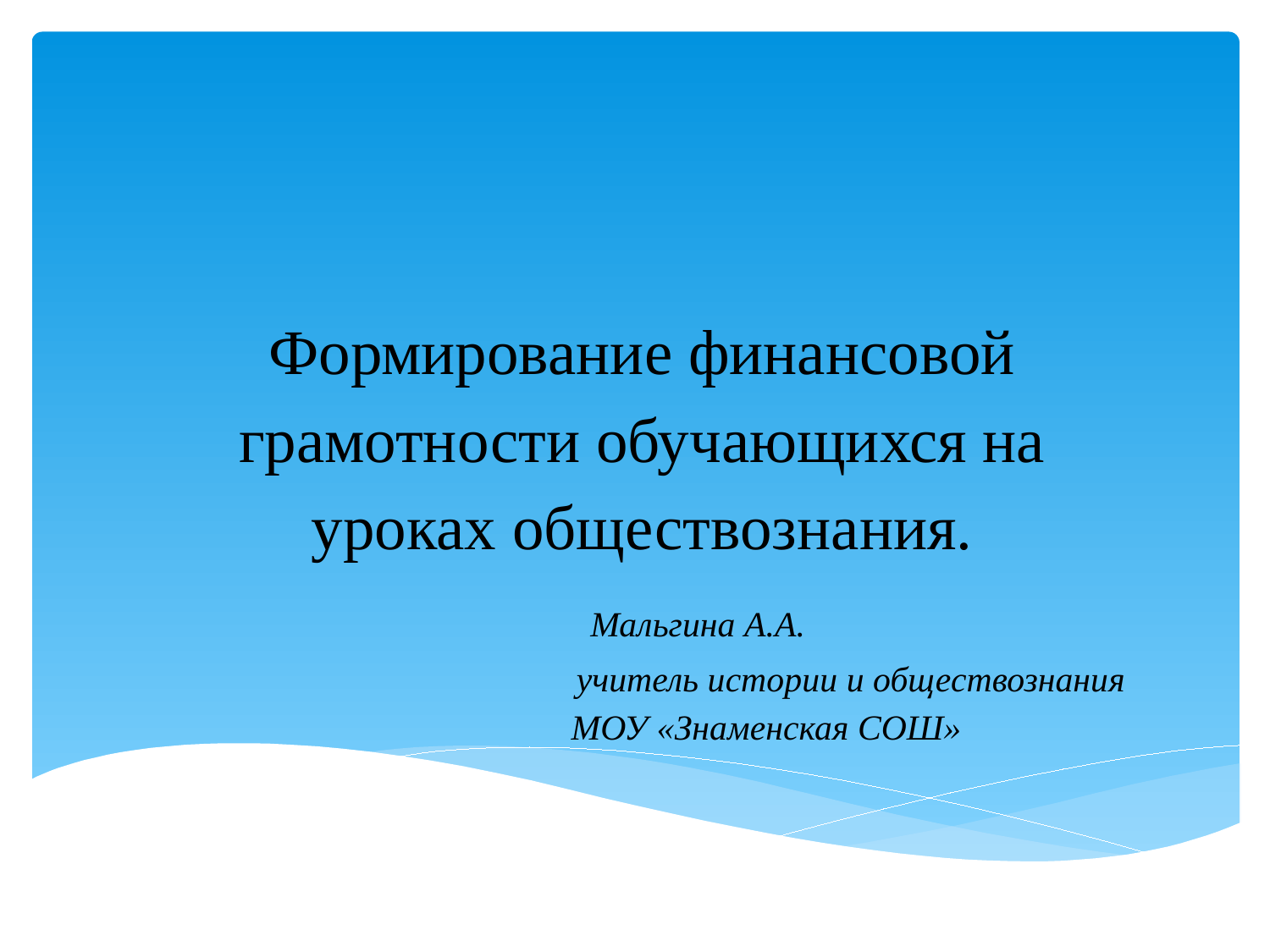

# Формирование финансовой грамотности обучающихся на уроках обществознания.  Мальгина А.А. учитель истории и обществознания МОУ «Знаменская СОШ»